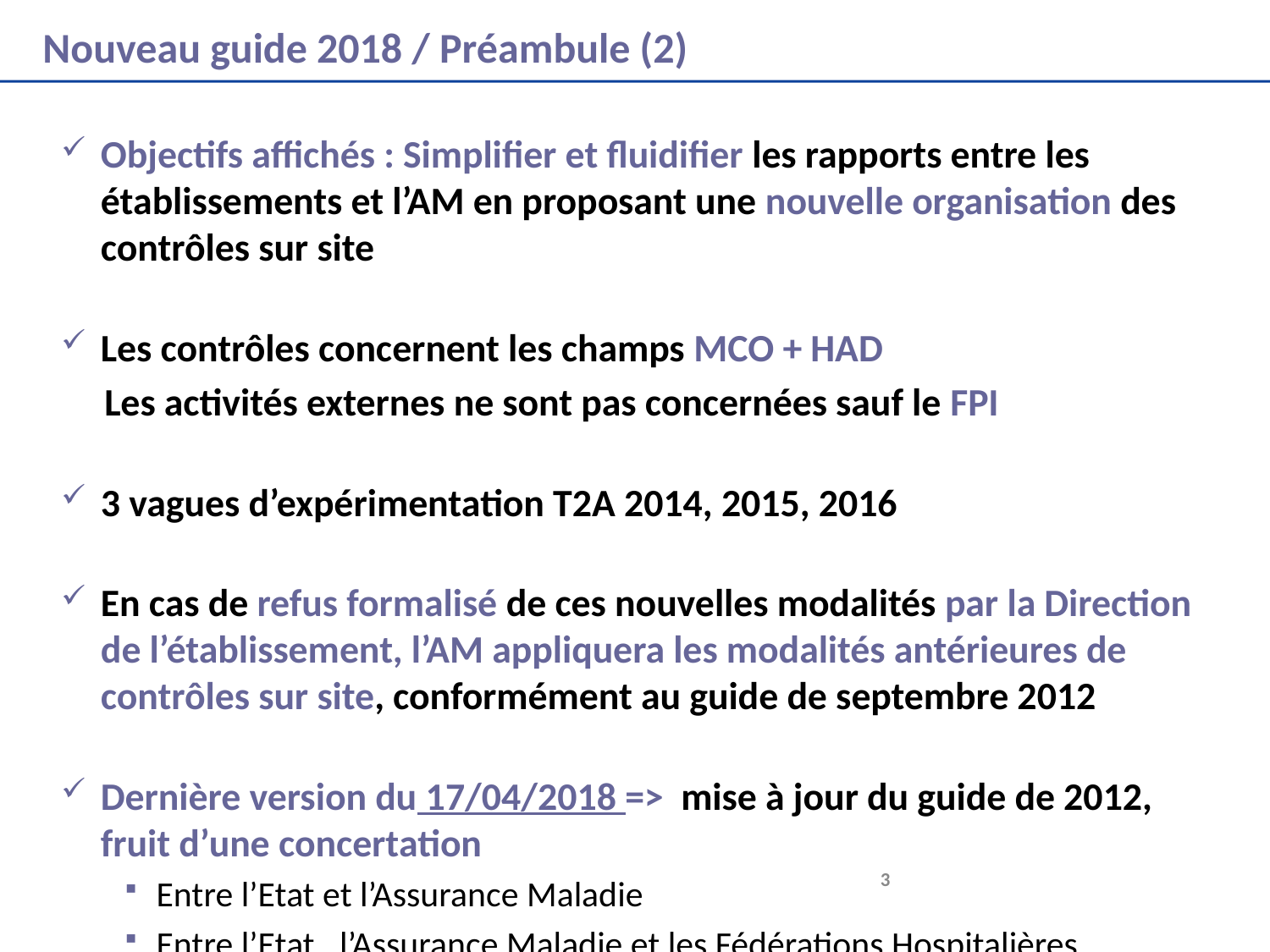

# Nouveau guide 2018 / Préambule (2)

Objectifs affichés : Simplifier et fluidifier les rapports entre les établissements et l’AM en proposant une nouvelle organisation des contrôles sur site

Les contrôles concernent les champs MCO + HAD
     Les activités externes ne sont pas concernées sauf le FPI

3 vagues d’expérimentation T2A 2014, 2015, 2016

En cas de refus formalisé de ces nouvelles modalités par la Direction de l’établissement, l’AM appliquera les modalités antérieures de contrôles sur site, conformément au guide de septembre 2012

Dernière version du 17/04/2018 =>  mise à jour du guide de 2012, fruit d’une concertation
Entre l’Etat et l’Assurance Maladie
Entre l’Etat , l’Assurance Maladie et les Fédérations Hospitalières

	3